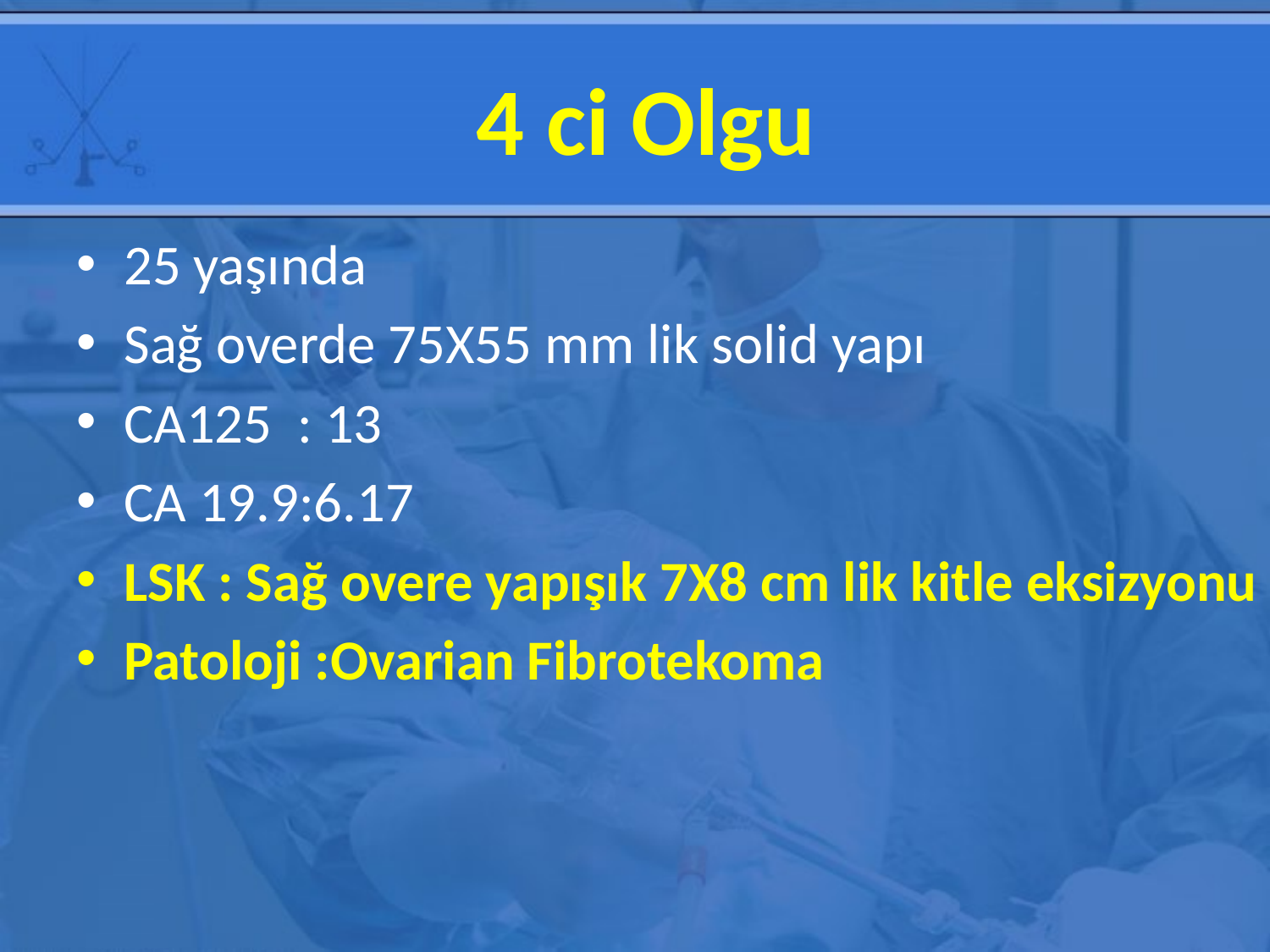

# 4 ci Olgu
25 yaşında
Sağ overde 75X55 mm lik solid yapı
CA125  : 13
CA 19.9:6.17
LSK : Sağ overe yapışık 7X8 cm lik kitle eksizyonu
Patoloji :Ovarian Fibrotekoma